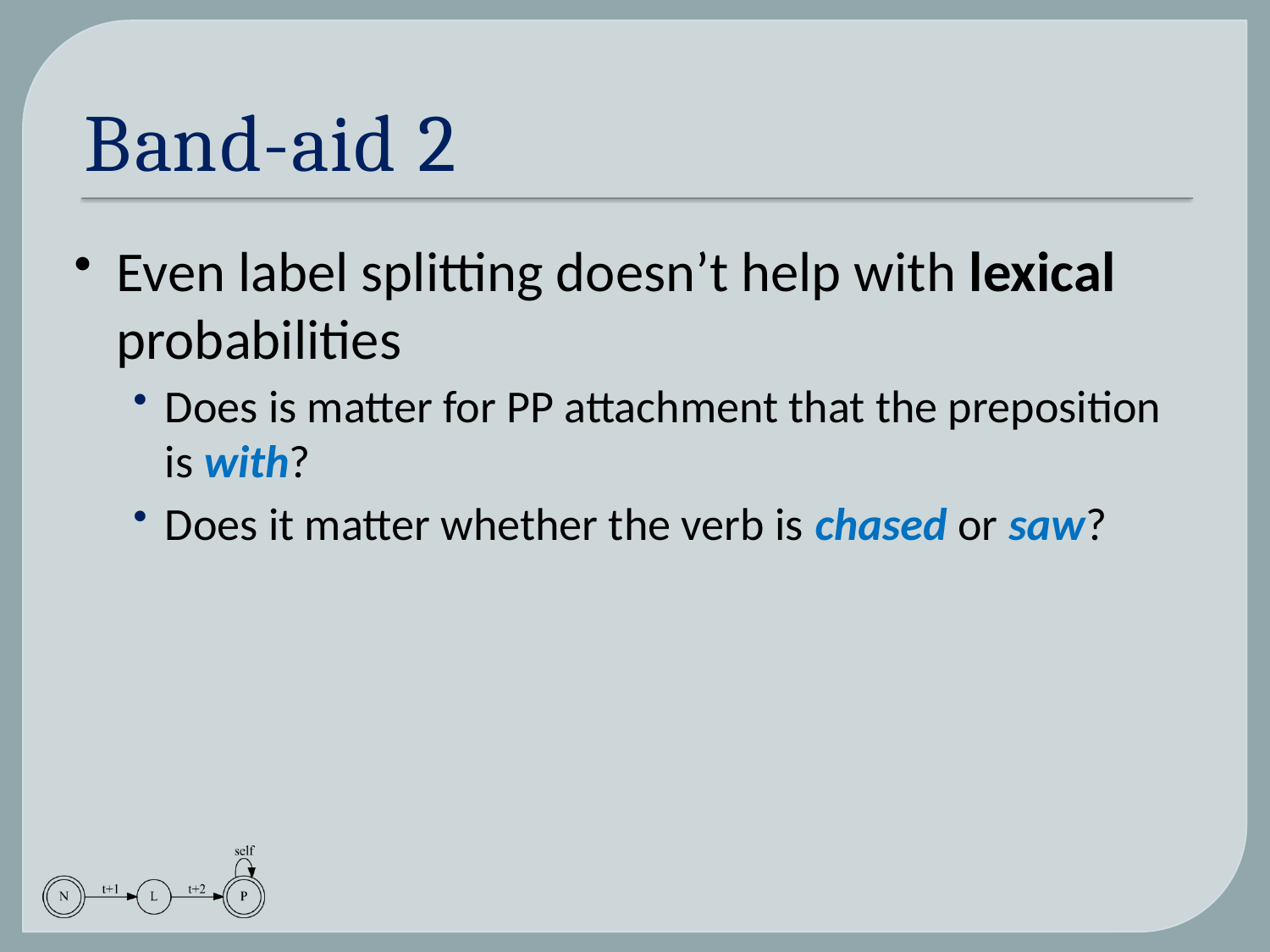

# Band-aid 2
Even label splitting doesn’t help with lexical probabilities
Does is matter for PP attachment that the preposition is with?
Does it matter whether the verb is chased or saw?